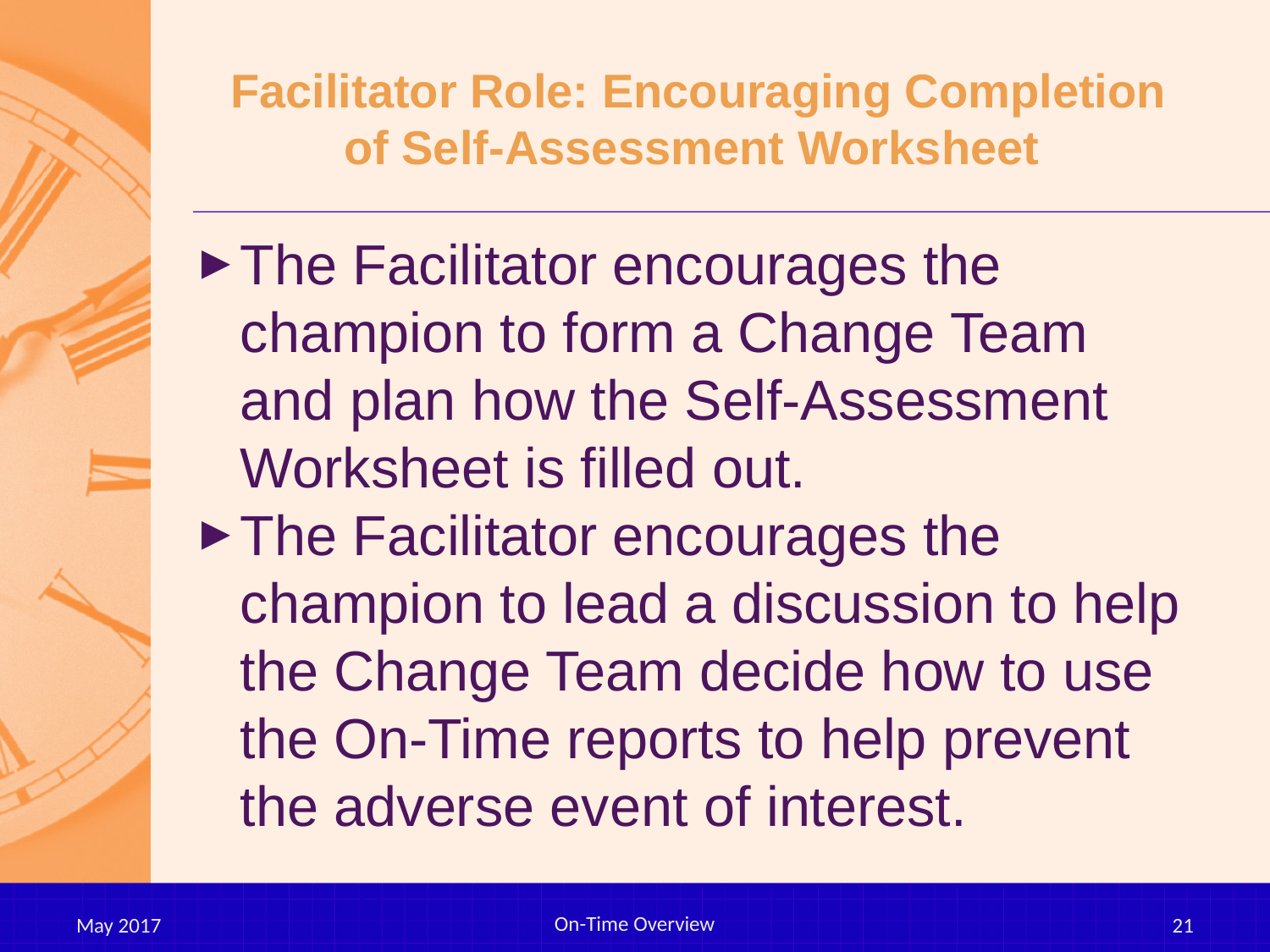

# Facilitator Role: Encouraging Completion of Self-Assessment Worksheet
The Facilitator encourages the champion to form a Change Team and plan how the Self-Assessment Worksheet is filled out.
The Facilitator encourages the champion to lead a discussion to help the Change Team decide how to use the On-Time reports to help prevent the adverse event of interest.
On-Time Overview
May 2017
21